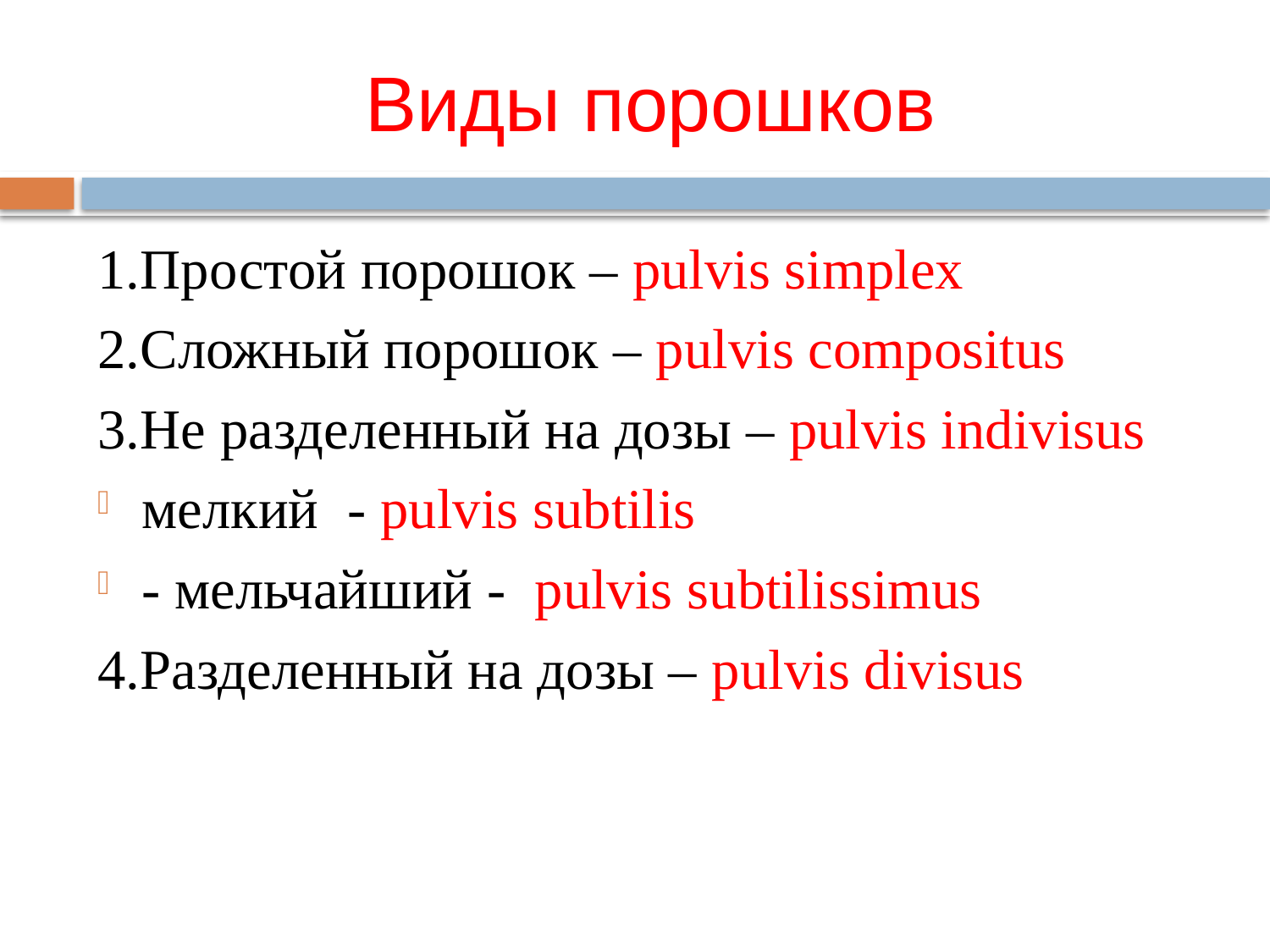

# Виды порошков
1.Простой порошок – pulvis simplex
2.Сложный порошок – pulvis compositus
3.Не разделенный на дозы – pulvis indivisus
мелкий  - pulvis subtilis
- мельчайший -  pulvis subtilissimus
4.Разделенный на дозы – pulvis divisus